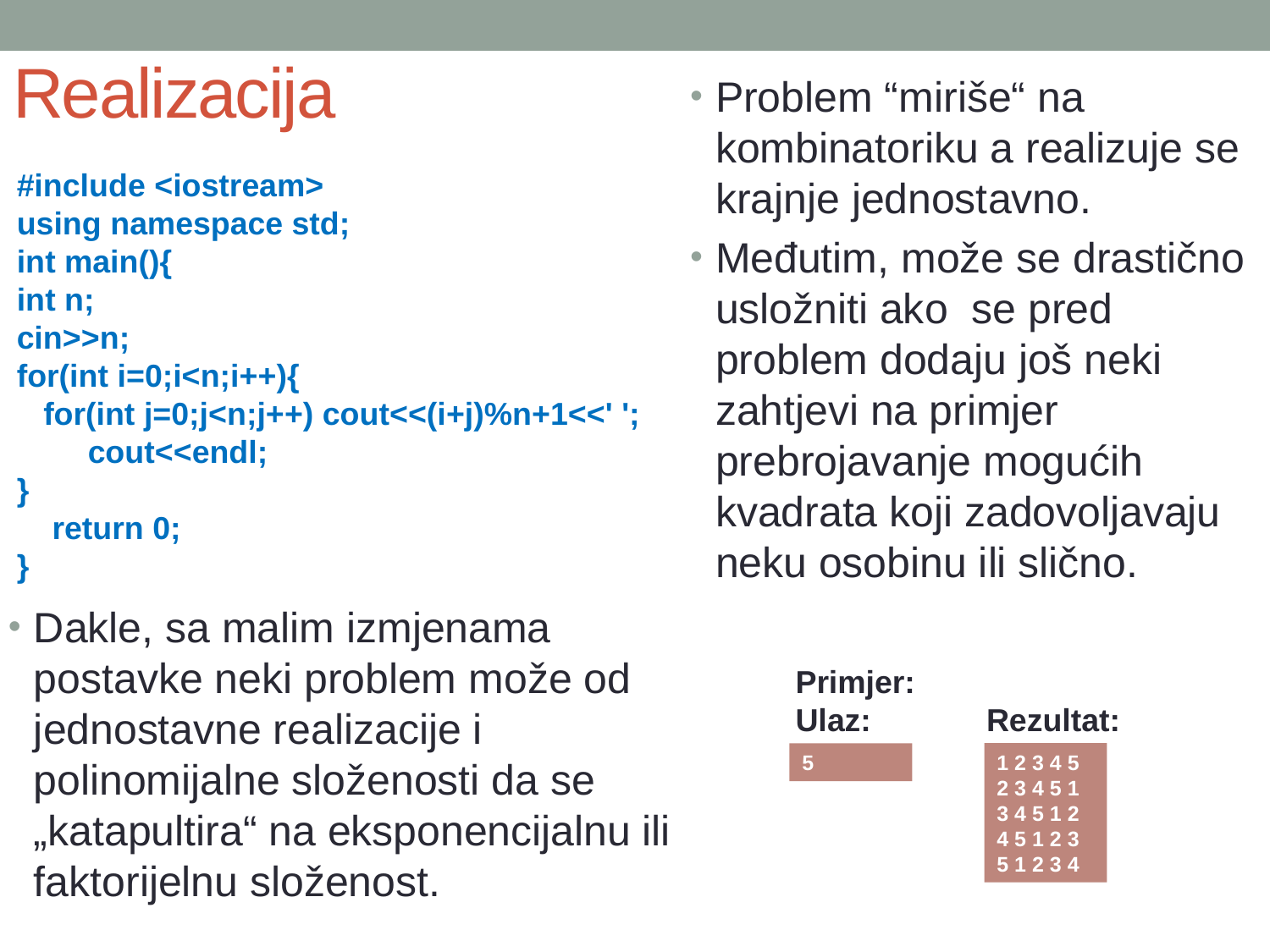

# Realizacija
Problem “miriše“ na kombinatoriku a realizuje se krajnje jednostavno.
Međutim, može se drastično usložniti ako  se pred problem dodaju još neki zahtjevi na primjer prebrojavanje mogućih kvadrata koji zadovoljavaju neku osobinu ili slično.
#include <iostream>
using namespace std;
int main(){
int n;
cin>>n;
for(int i=0;i<n;i++){
   for(int j=0;j<n;j++) cout<<(i+j)%n+1<<' ';
        cout<<endl;
}
    return 0;
}
Dakle, sa malim izmjenama postavke neki problem može od jednostavne realizacije i polinomijalne složenosti da se „katapultira“ na eksponencijalnu ili faktorijelnu složenost.
Primjer:
Ulaz:             Rezultat:
1 2 3 4 5
2 3 4 5 1
3 4 5 1 2
4 5 1 2 3
5 1 2 3 4
5